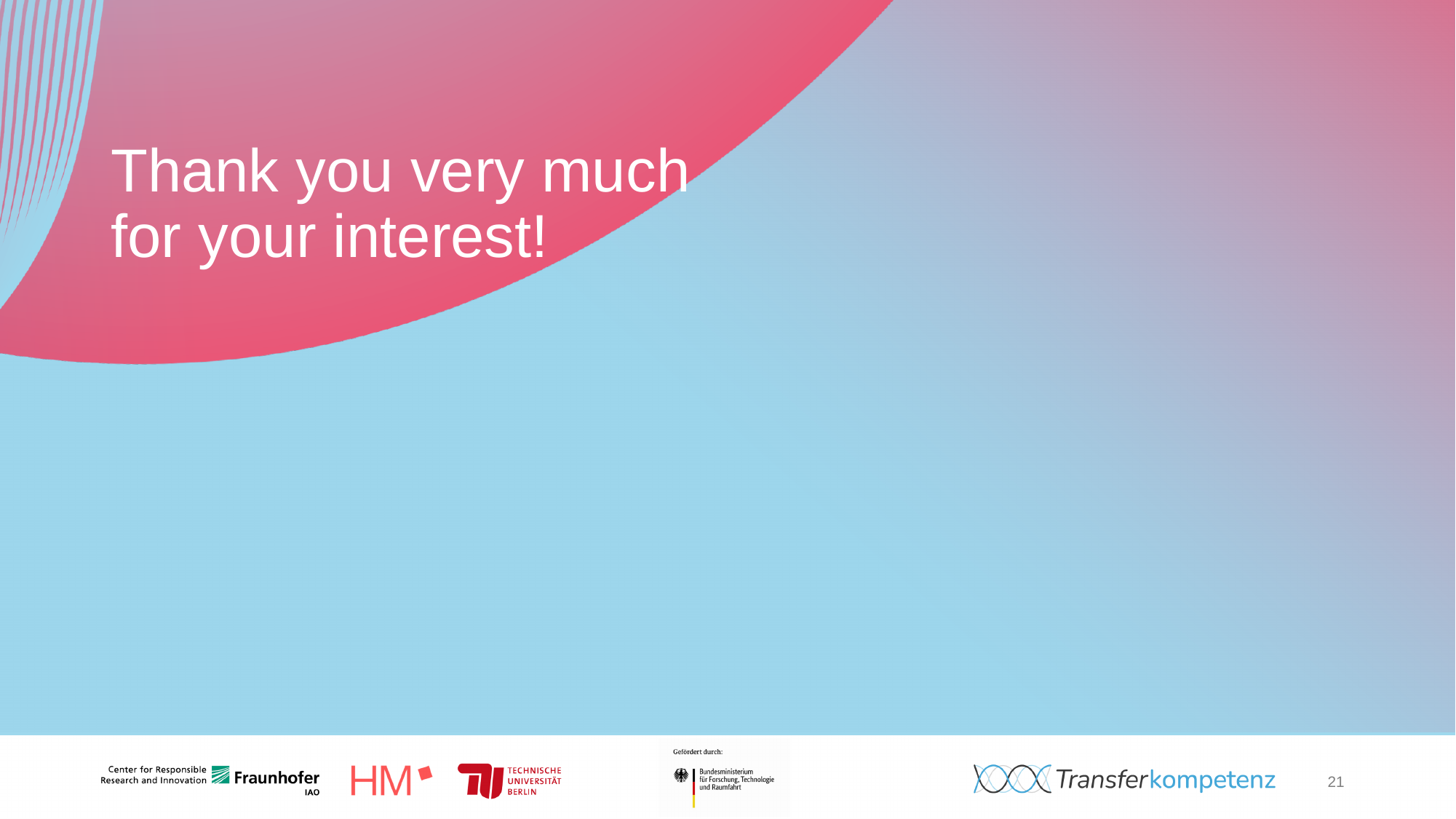

# Thank you very much for your interest!

21